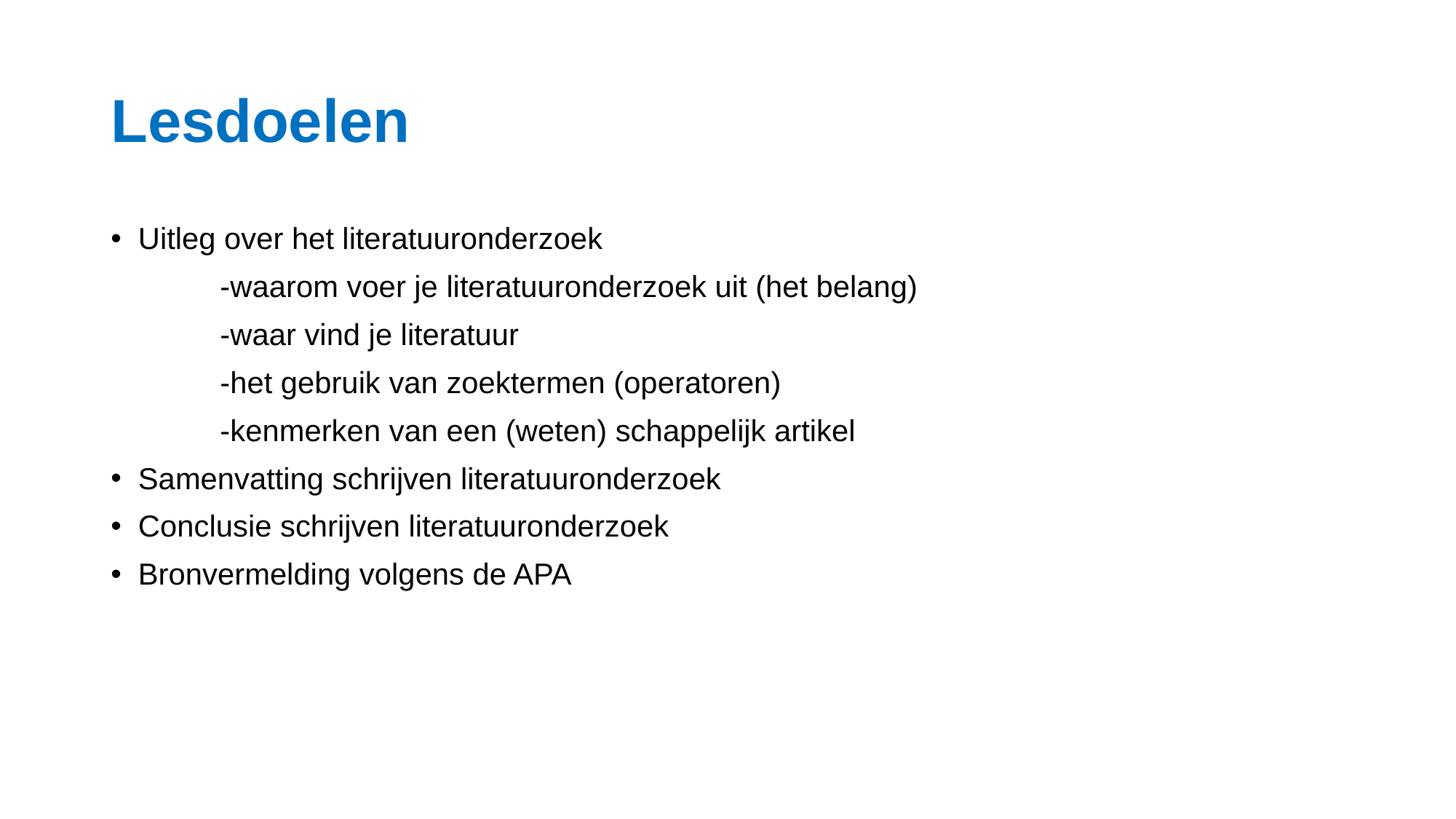

# Lesdoelen
Uitleg over het literatuuronderzoek
	-waarom voer je literatuuronderzoek uit (het belang)
	-waar vind je literatuur
	-het gebruik van zoektermen (operatoren)
	-kenmerken van een (weten) schappelijk artikel
Samenvatting schrijven literatuuronderzoek
Conclusie schrijven literatuuronderzoek
Bronvermelding volgens de APA